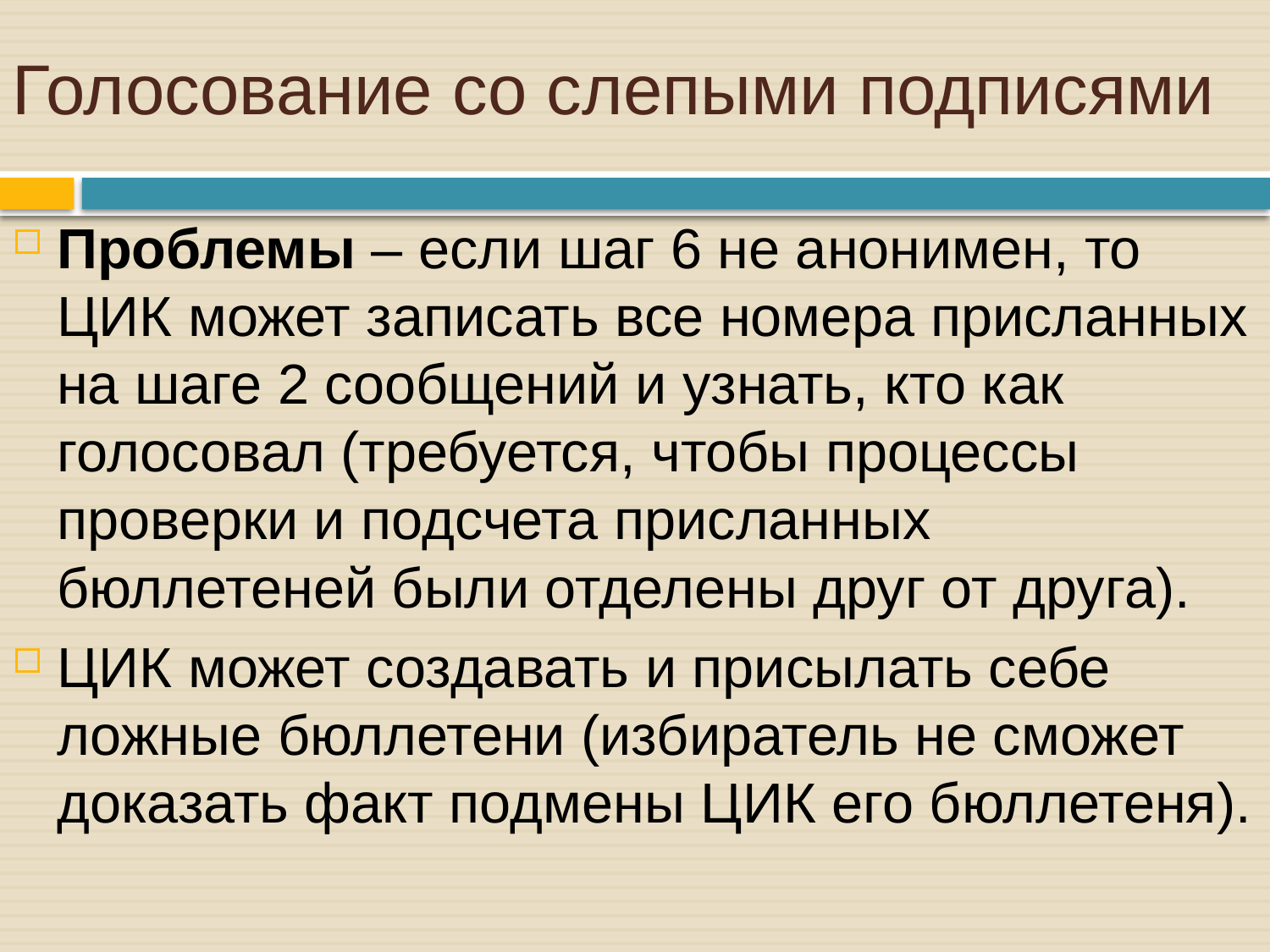

# Голосование со слепыми подписями
Проблемы – если шаг 6 не анонимен, то ЦИК может записать все номера присланных на шаге 2 сообщений и узнать, кто как голосовал (требуется, чтобы процессы проверки и подсчета присланных бюллетеней были отделены друг от друга).
ЦИК может создавать и присылать себе ложные бюллетени (избиратель не сможет доказать факт подмены ЦИК его бюллетеня).